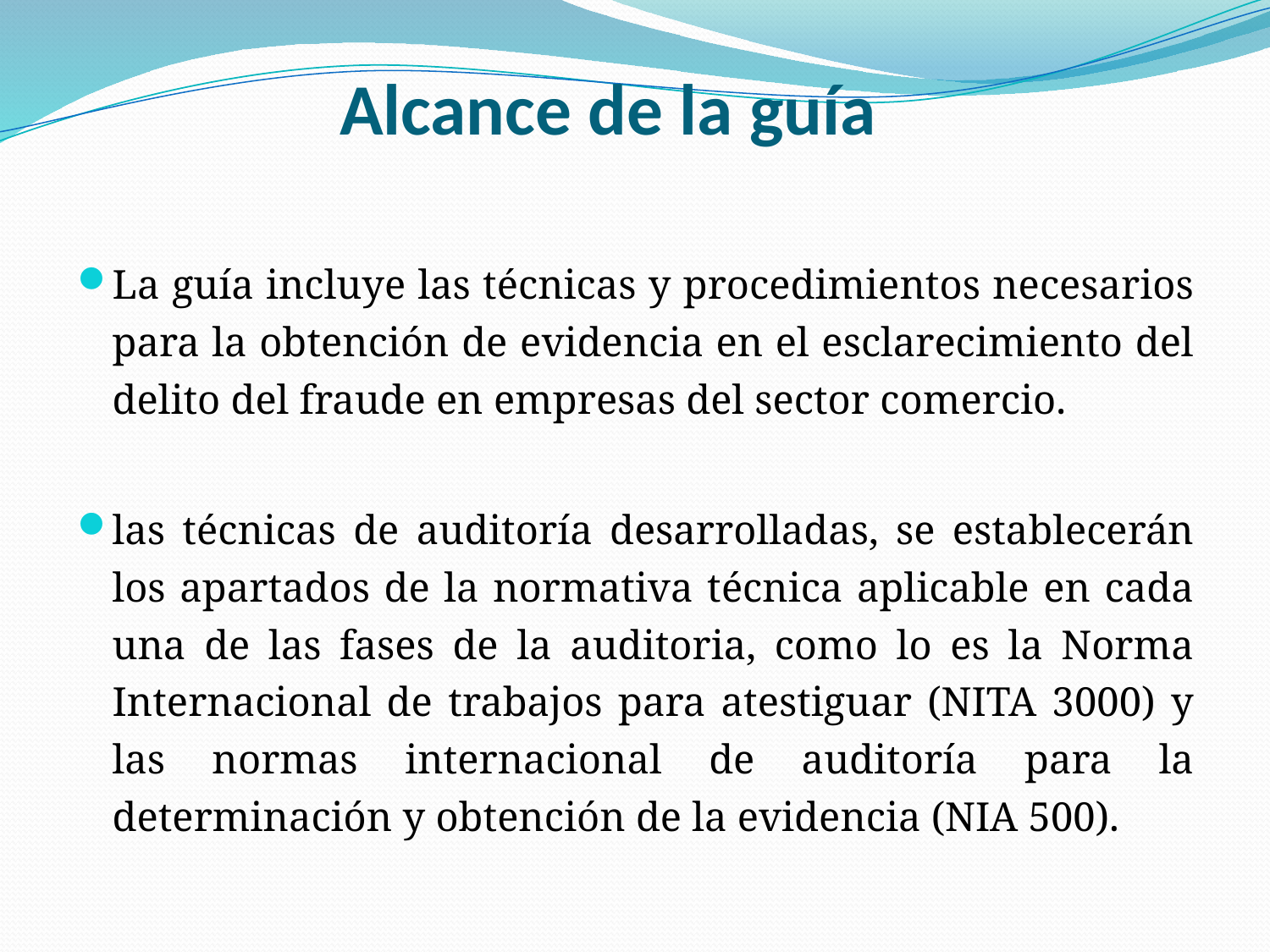

# Alcance de la guía

La guía incluye las técnicas y procedimientos necesarios para la obtención de evidencia en el esclarecimiento del delito del fraude en empresas del sector comercio.

las técnicas de auditoría desarrolladas, se establecerán los apartados de la normativa técnica aplicable en cada una de las fases de la auditoria, como lo es la Norma Internacional de trabajos para atestiguar (NITA 3000) y las normas internacional de auditoría para la determinación y obtención de la evidencia (NIA 500).